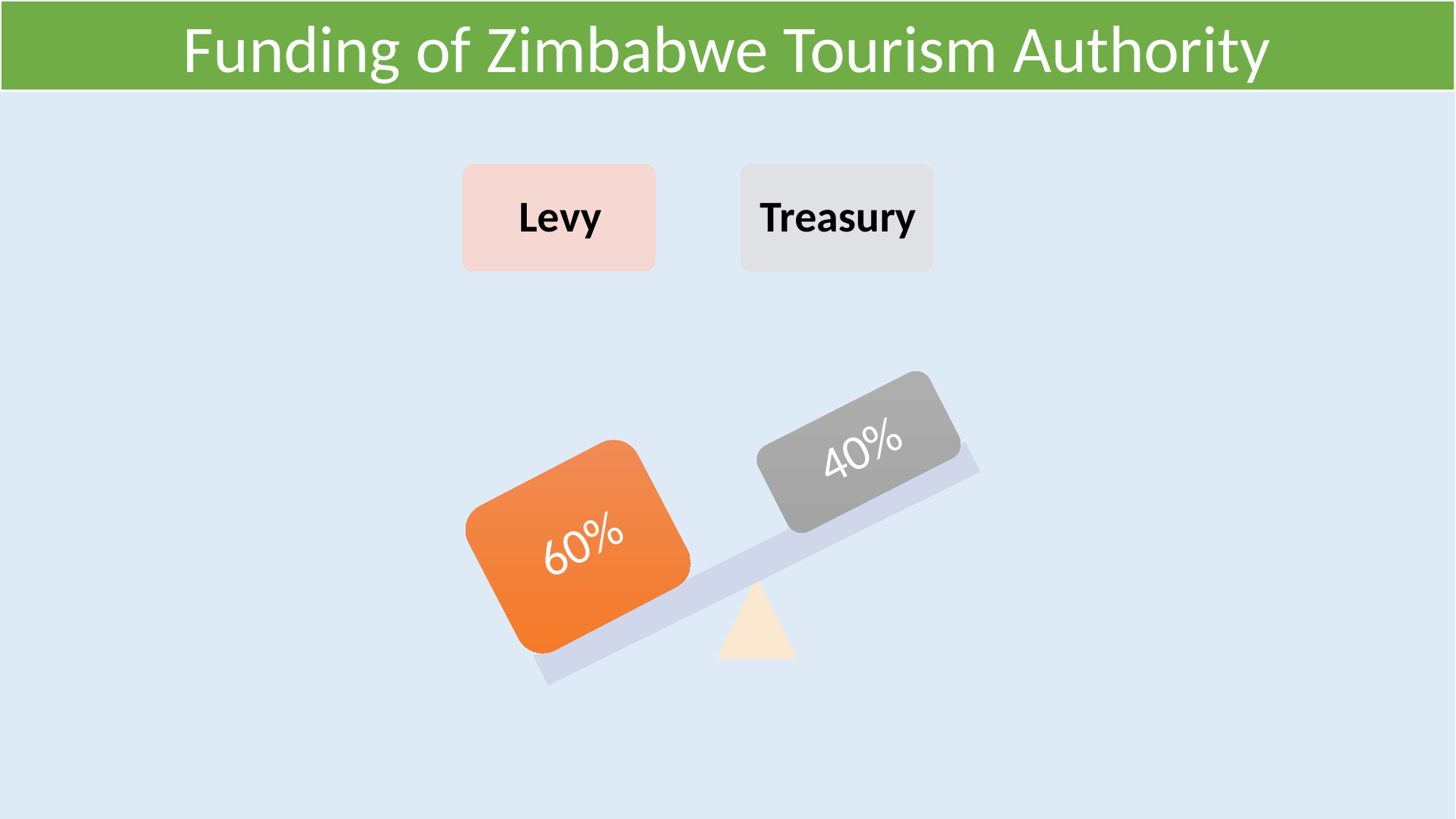

Funding of Zimbabwe Tourism Authority
Levy
Treasury
60%
40%